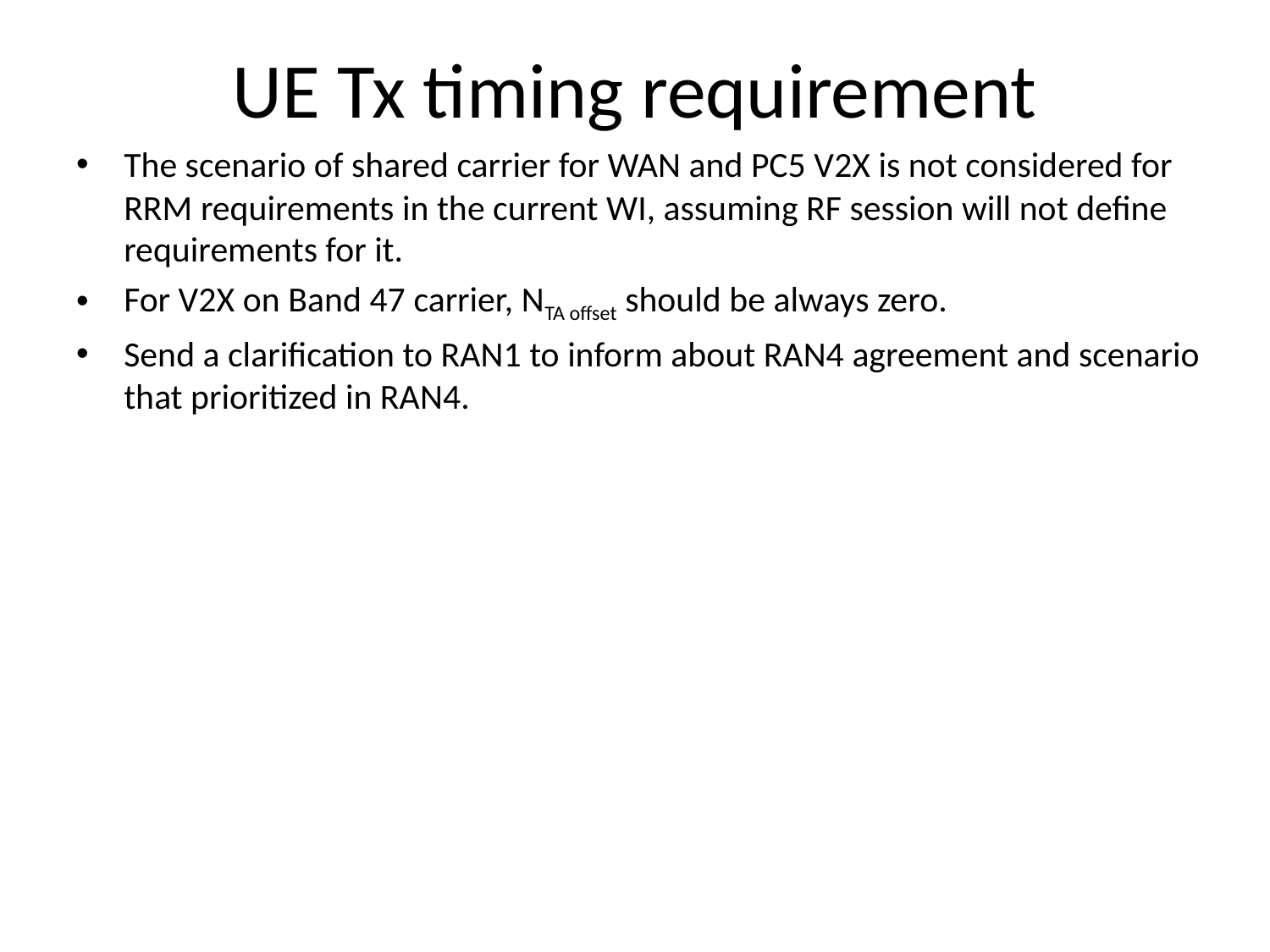

# UE Tx timing requirement
The scenario of shared carrier for WAN and PC5 V2X is not considered for RRM requirements in the current WI, assuming RF session will not define requirements for it.
For V2X on Band 47 carrier, NTA offset should be always zero.
Send a clarification to RAN1 to inform about RAN4 agreement and scenario that prioritized in RAN4.